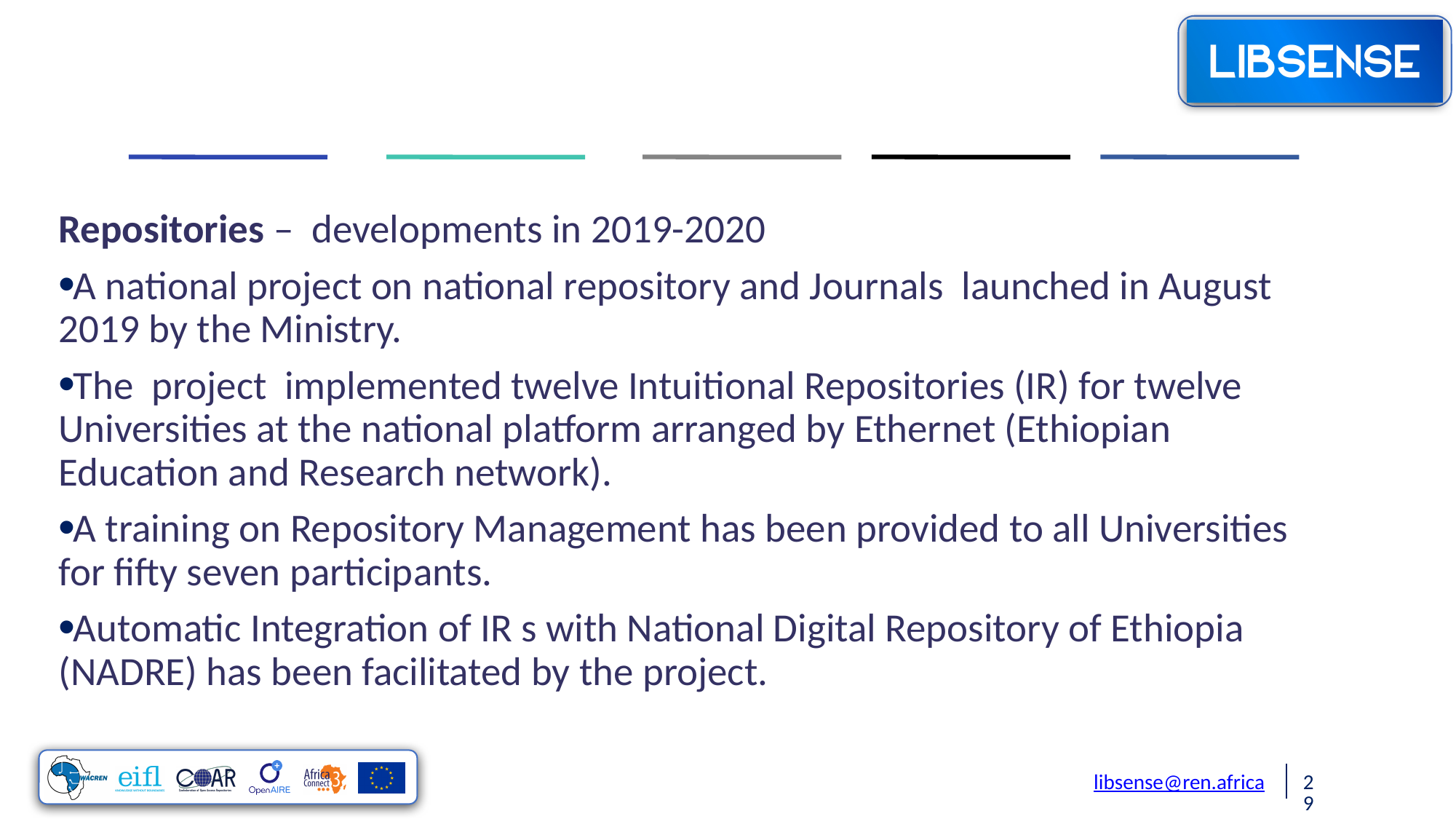

Repositories –  developments in 2019-2020
A national project on national repository and Journals  launched in August 2019 by the Ministry.
The  project  implemented twelve Intuitional Repositories (IR) for twelve Universities at the national platform arranged by Ethernet (Ethiopian Education and Research network).
A training on Repository Management has been provided to all Universities for fifty seven participants.
Automatic Integration of IR s with National Digital Repository of Ethiopia (NADRE) has been facilitated by the project.
libsense@ren.africa
29